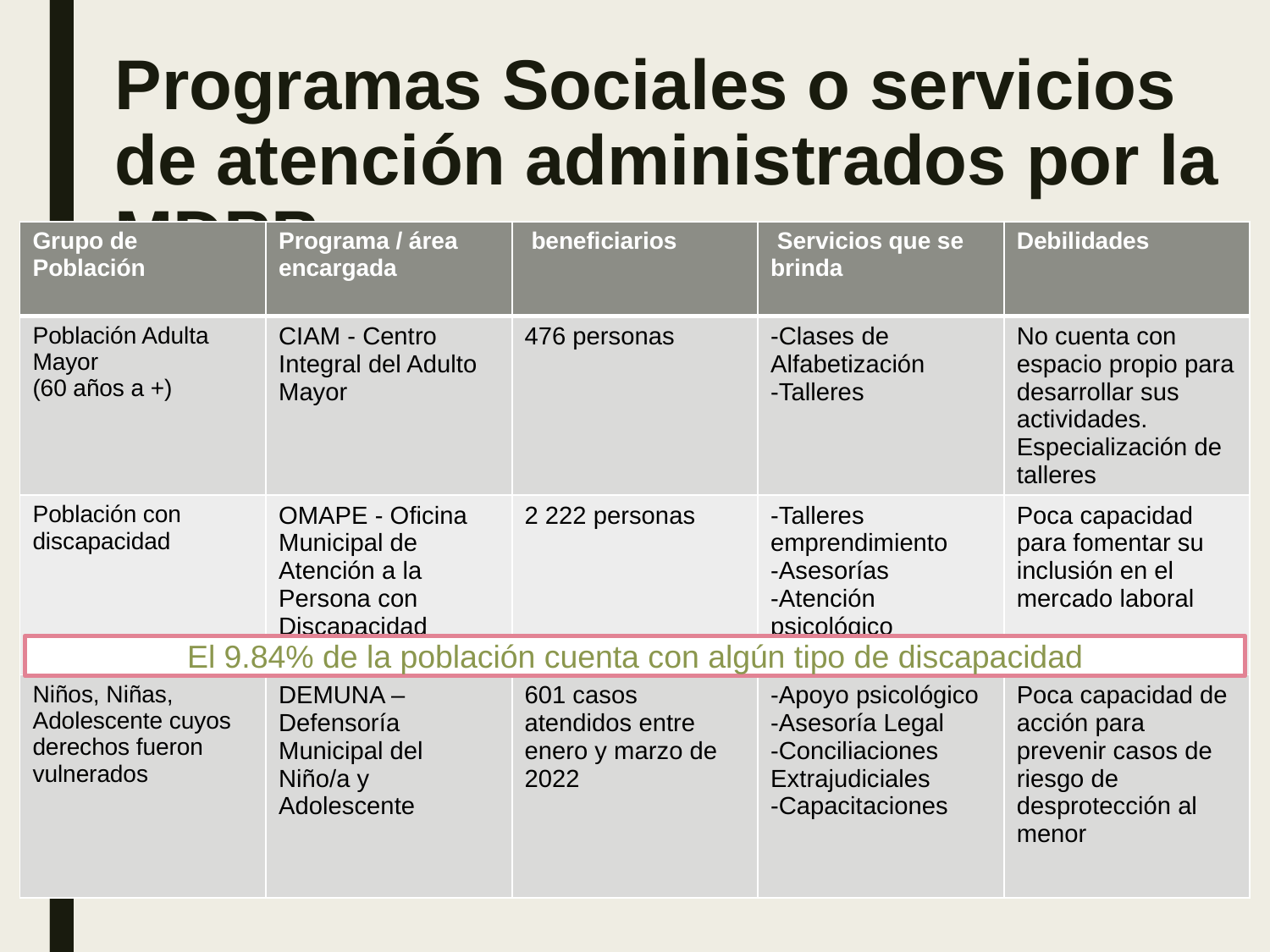

# Programas Sociales o servicios de atención administrados por la MDPP
| Grupo de Población | Programa / área encargada | beneficiarios | Servicios que se brinda | Debilidades |
| --- | --- | --- | --- | --- |
| Población Adulta Mayor (60 años a +) | CIAM - Centro Integral del Adulto Mayor | 476 personas | -Clases de Alfabetización -Talleres | No cuenta con espacio propio para desarrollar sus actividades. Especialización de talleres |
| Población con discapacidad | OMAPE - Oficina Municipal de Atención a la Persona con Discapacidad | 2 222 personas | -Talleres emprendimiento -Asesorías -Atención psicológico | Poca capacidad para fomentar su inclusión en el mercado laboral |
| Niños, Niñas, Adolescente cuyos derechos fueron vulnerados | DEMUNA – Defensoría Municipal del Niño/a y Adolescente | 601 casos atendidos entre enero y marzo de 2022 | -Apoyo psicológico -Asesoría Legal -Conciliaciones Extrajudiciales -Capacitaciones | Poca capacidad de acción para prevenir casos de riesgo de desprotección al menor |
El 9.84% de la población cuenta con algún tipo de discapacidad